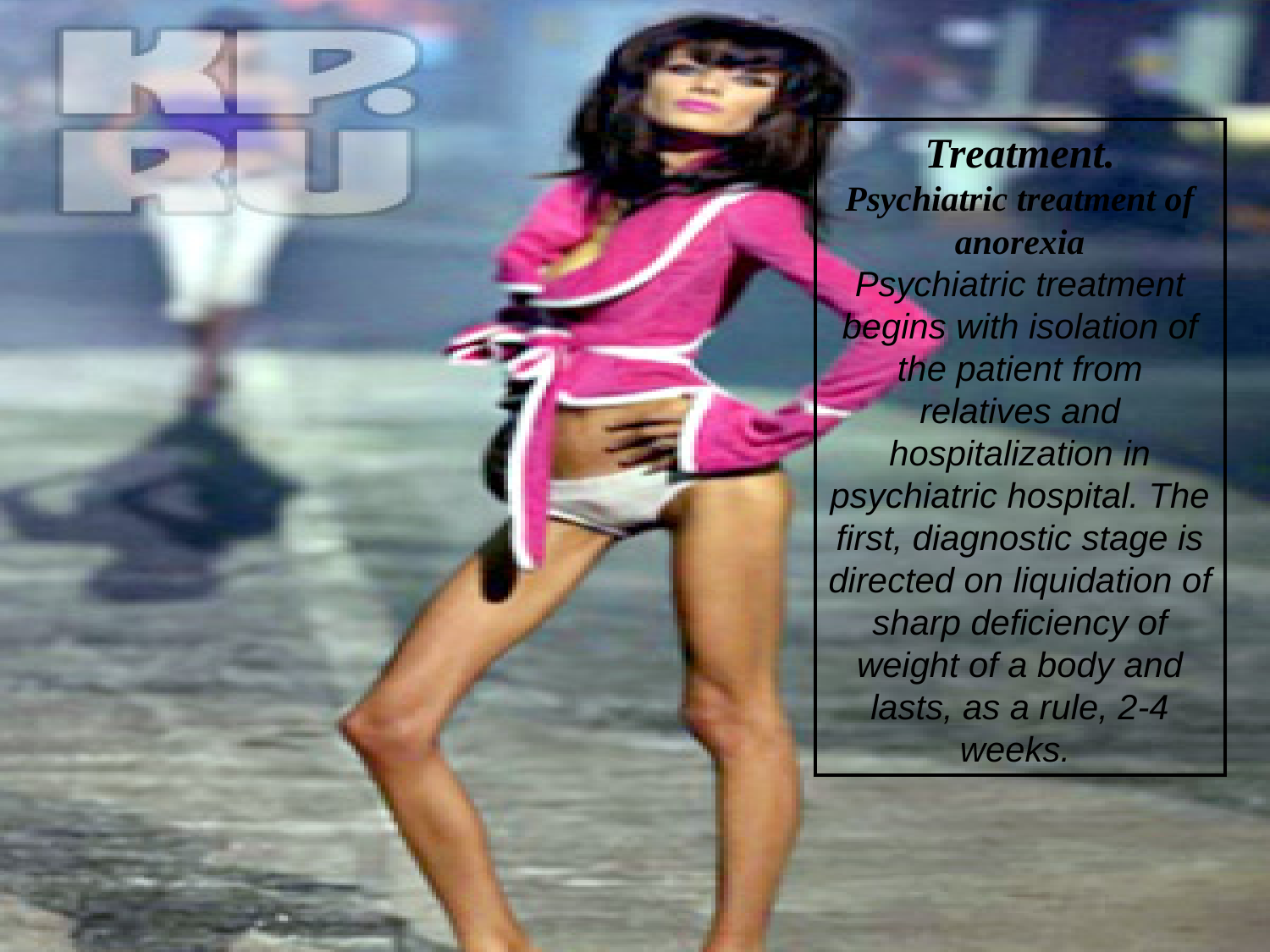

Treatment.
Psychiatric treatment of anorexia
Psychiatric treatment begins with isolation of the patient from relatives and hospitalization in psychiatric hospital. The first, diagnostic stage is directed on liquidation of sharp deficiency of weight of a body and lasts, as a rule, 2-4 weeks.